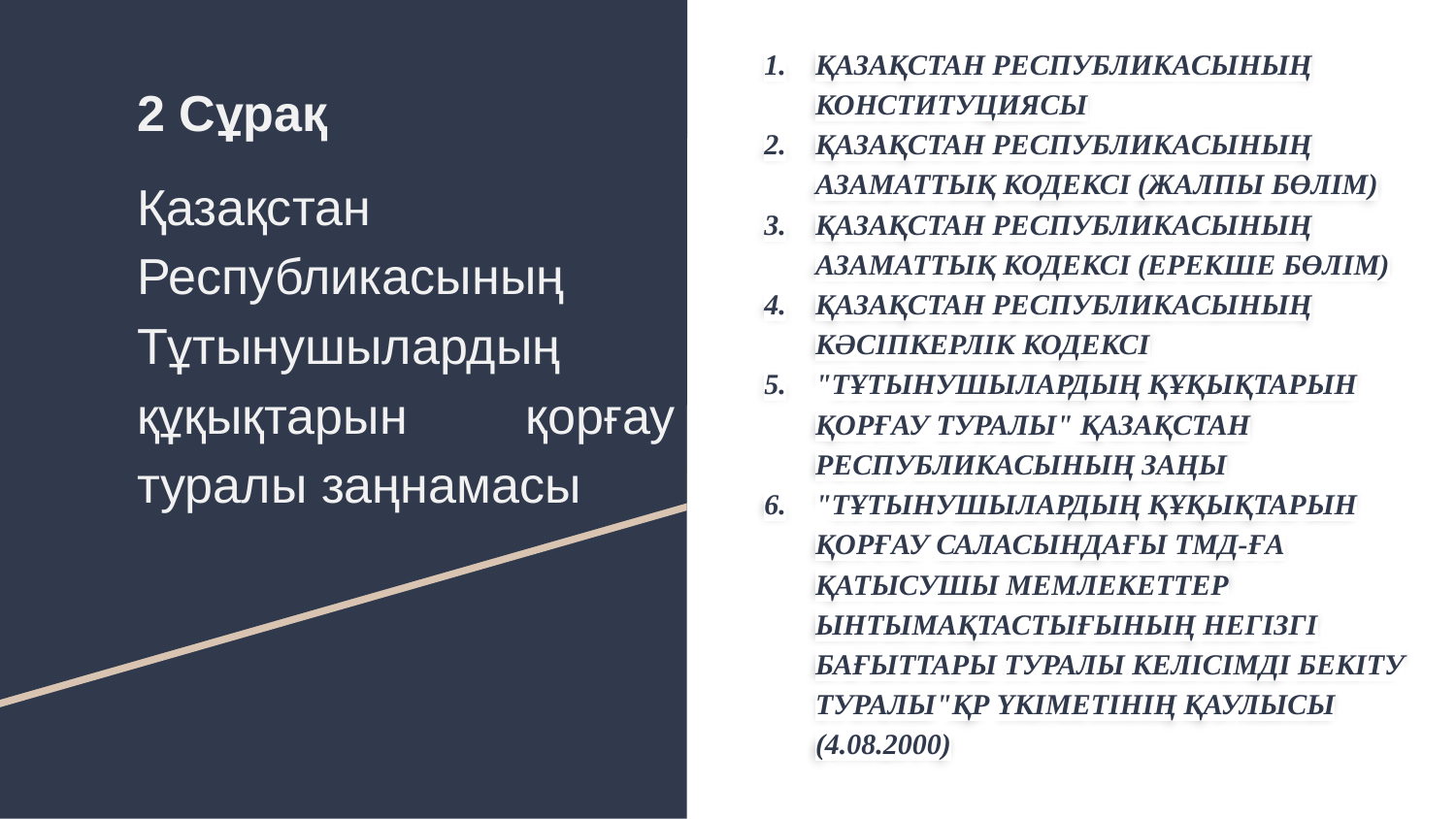

ҚАЗАҚСТАН РЕСПУБЛИКАСЫНЫҢ КОНСТИТУЦИЯСЫ
ҚАЗАҚСТАН РЕСПУБЛИКАСЫНЫҢ АЗАМАТТЫҚ КОДЕКСІ (ЖАЛПЫ БӨЛІМ)
ҚАЗАҚСТАН РЕСПУБЛИКАСЫНЫҢ АЗАМАТТЫҚ КОДЕКСІ (ЕРЕКШЕ БӨЛІМ)
ҚАЗАҚСТАН РЕСПУБЛИКАСЫНЫҢ КӘСІПКЕРЛІК КОДЕКСІ
"ТҰТЫНУШЫЛАРДЫҢ ҚҰҚЫҚТАРЫН ҚОРҒАУ ТУРАЛЫ" ҚАЗАҚСТАН РЕСПУБЛИКАСЫНЫҢ ЗАҢЫ
"ТҰТЫНУШЫЛАРДЫҢ ҚҰҚЫҚТАРЫН ҚОРҒАУ САЛАСЫНДАҒЫ ТМД-ҒА ҚАТЫСУШЫ МЕМЛЕКЕТТЕР ЫНТЫМАҚТАСТЫҒЫНЫҢ НЕГІЗГІ БАҒЫТТАРЫ ТУРАЛЫ КЕЛІСІМДІ БЕКІТУ ТУРАЛЫ"ҚР ҮКІМЕТІНІҢ ҚАУЛЫСЫ (4.08.2000)
# 2 Сұрақ
Қазақстан Республикасының Тұтынушылардың құқықтарын қорғау туралы заңнамасы